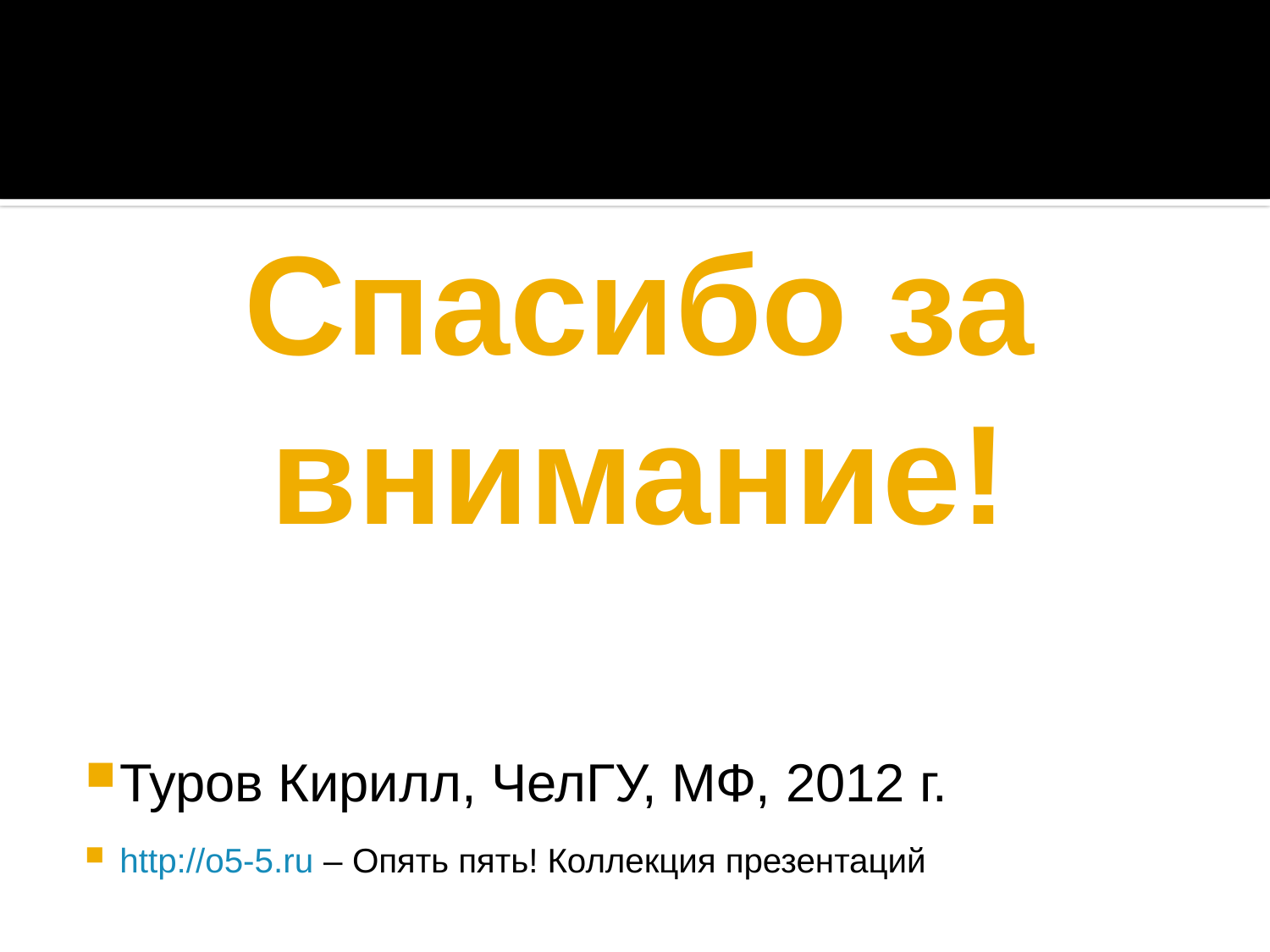

# Спасибо за внимание!
Туров Кирилл, ЧелГУ, МФ, 2012 г.

http://o5-5.ru – Опять пять! Коллекция презентаций